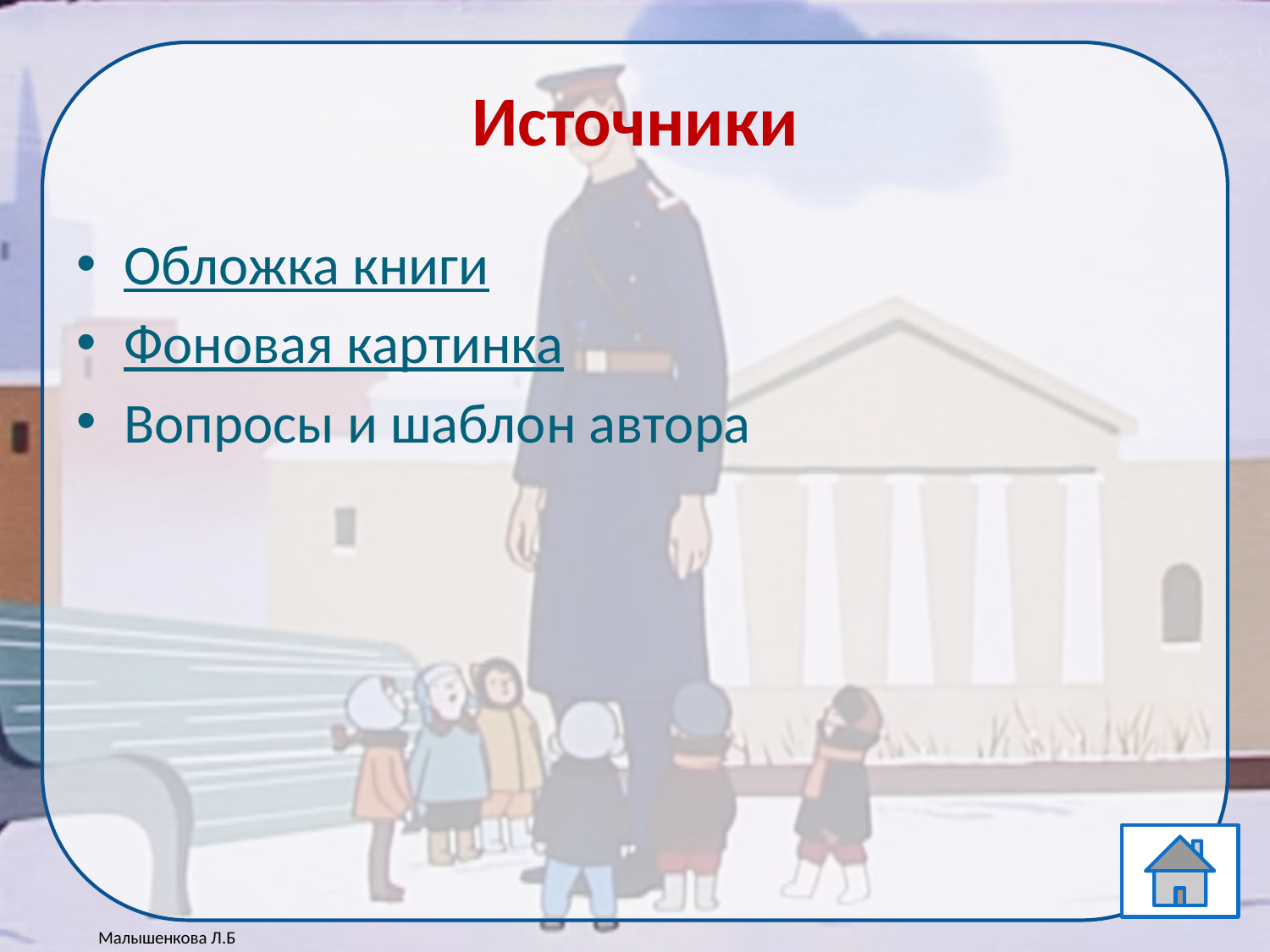

# Источники
Обложка книги
Фоновая картинка
Вопросы и шаблон автора